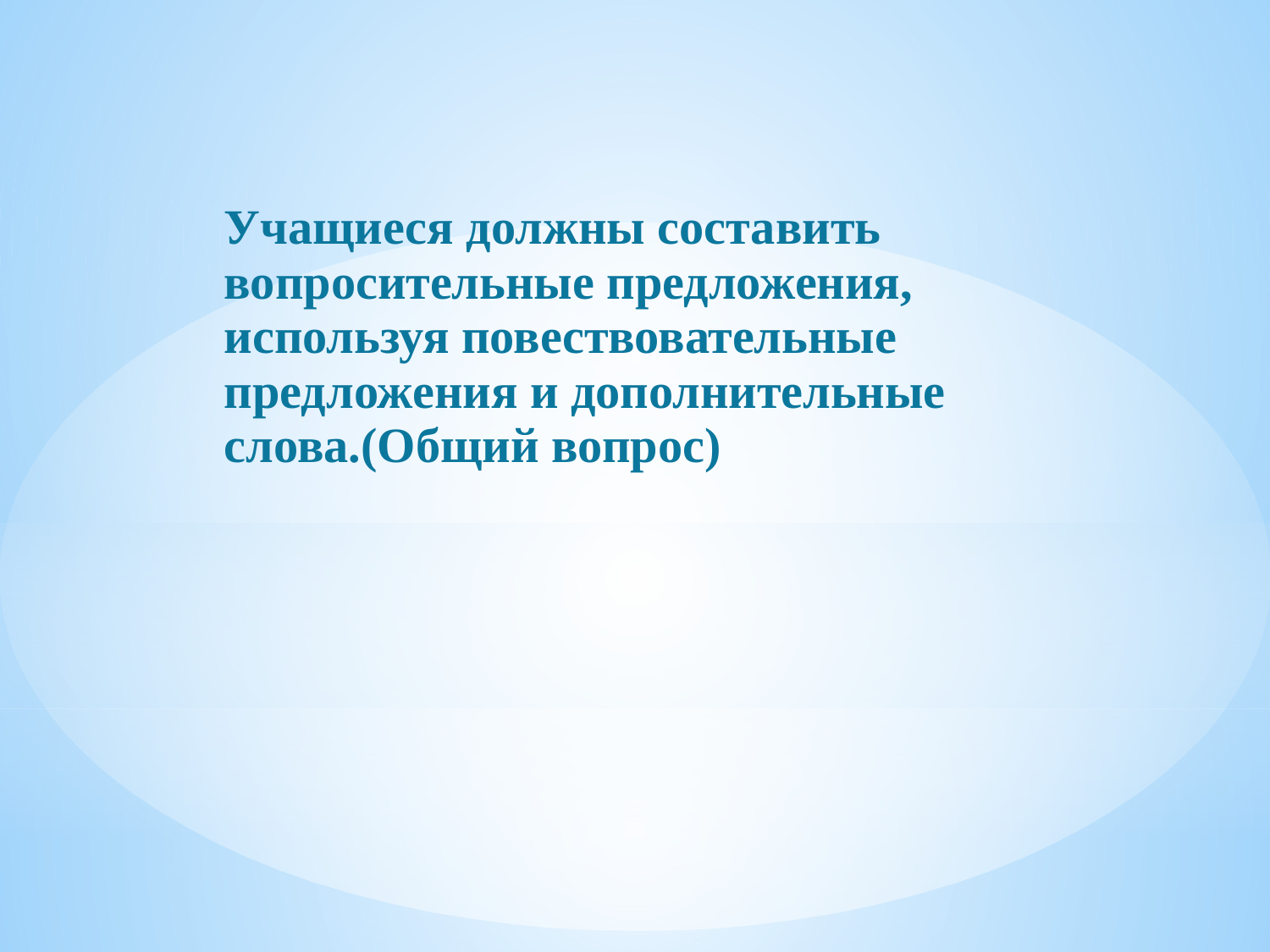

| Учащиеся должны составить вопросительные предложения, используя повествовательные предложения и дополнительные слова.(Общий вопрос) |
| --- |